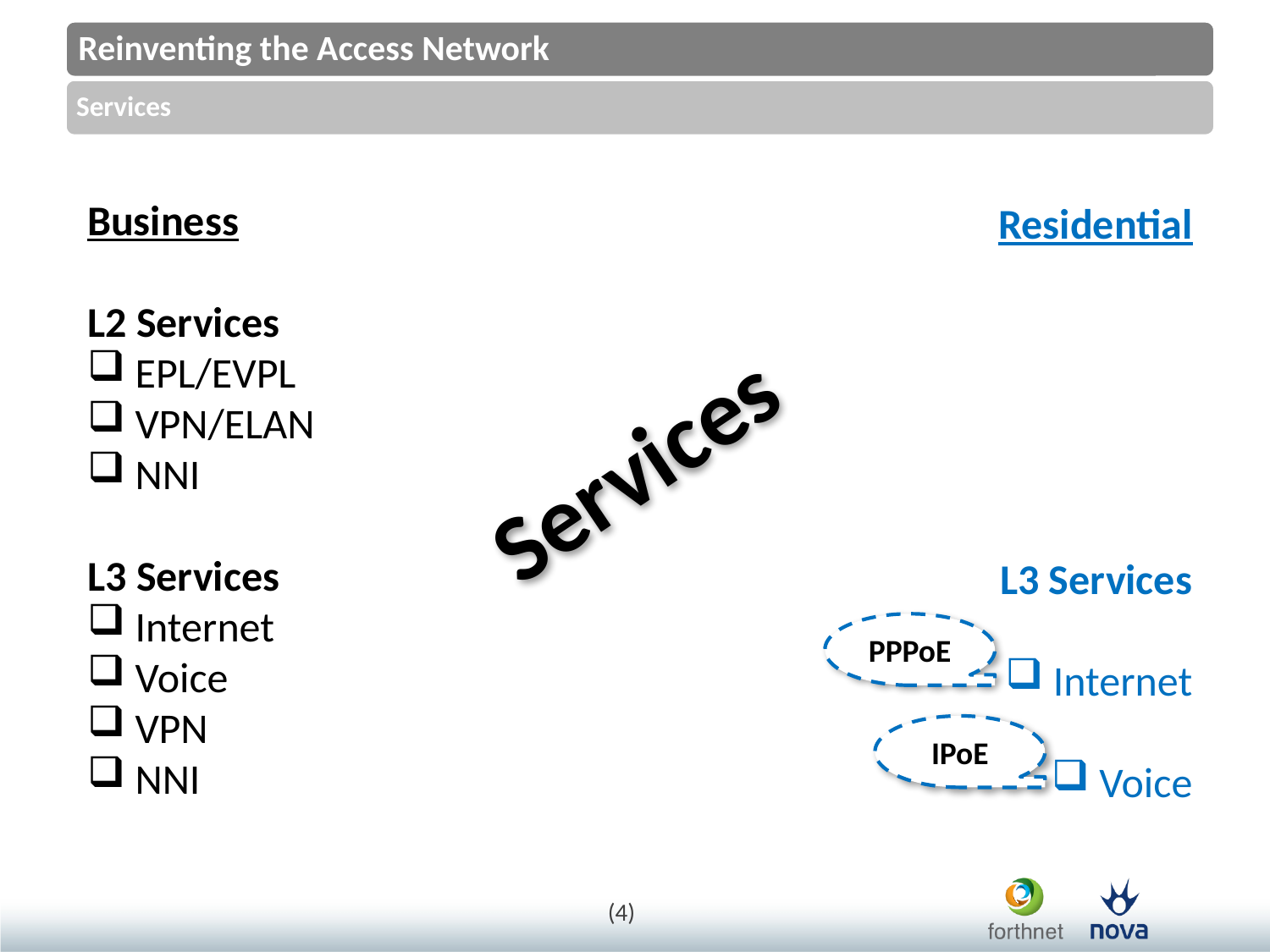

Reinventing the Access Network
Services

Business

L2 Services
 EPL/EVPL
 VPN/ELAN
 NNI

L3 Services
 Internet
 Voice
 VPN
 NNI

Residential

L3 Services

 Internet

 Voice
Services
PPPoE
IPoE
(4)